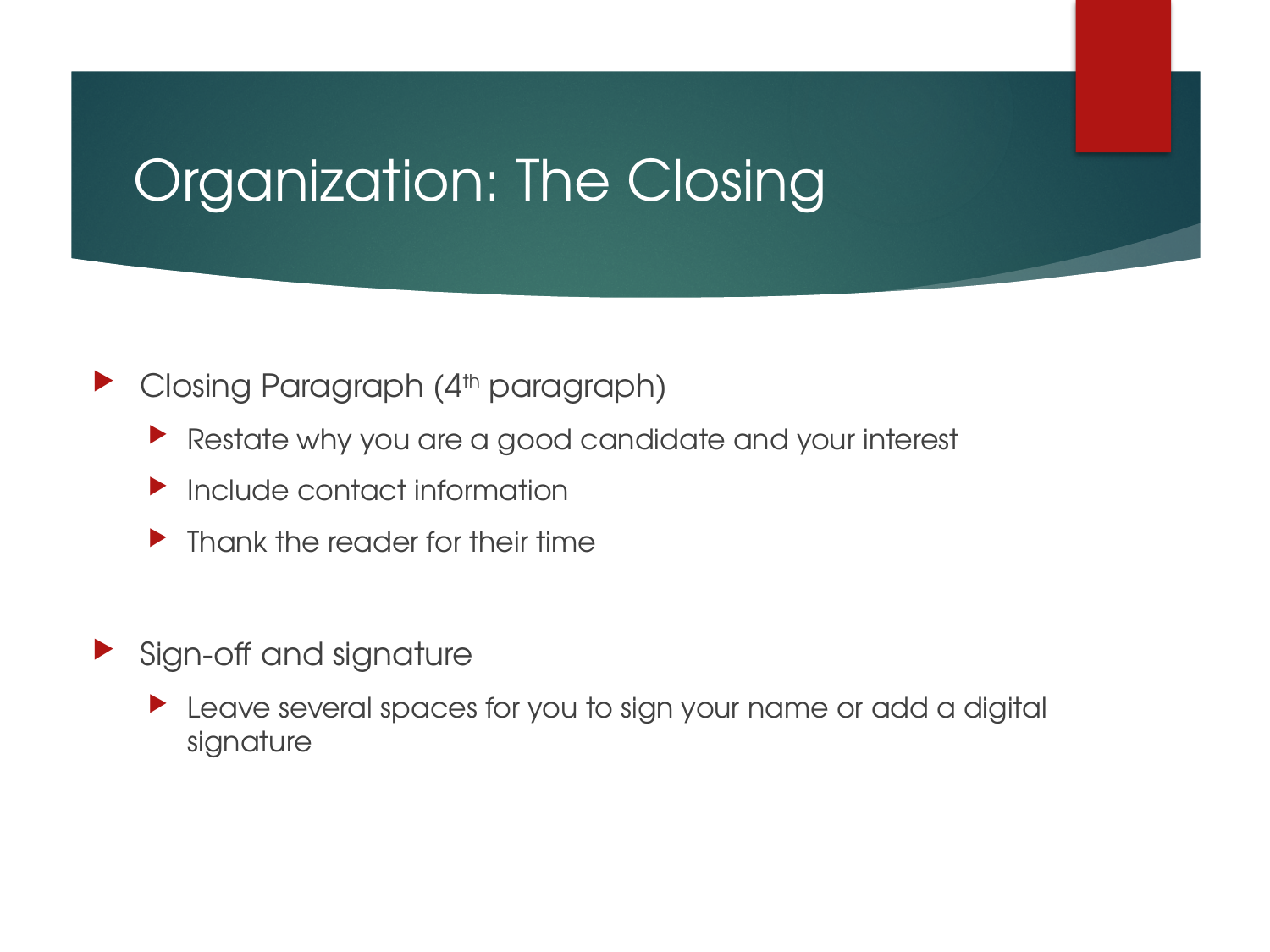

# Organization: The Closing
Closing Paragraph (4th paragraph)
Restate why you are a good candidate and your interest
Include contact information
Thank the reader for their time

Sign-off and signature
Leave several spaces for you to sign your name or add a digital signature